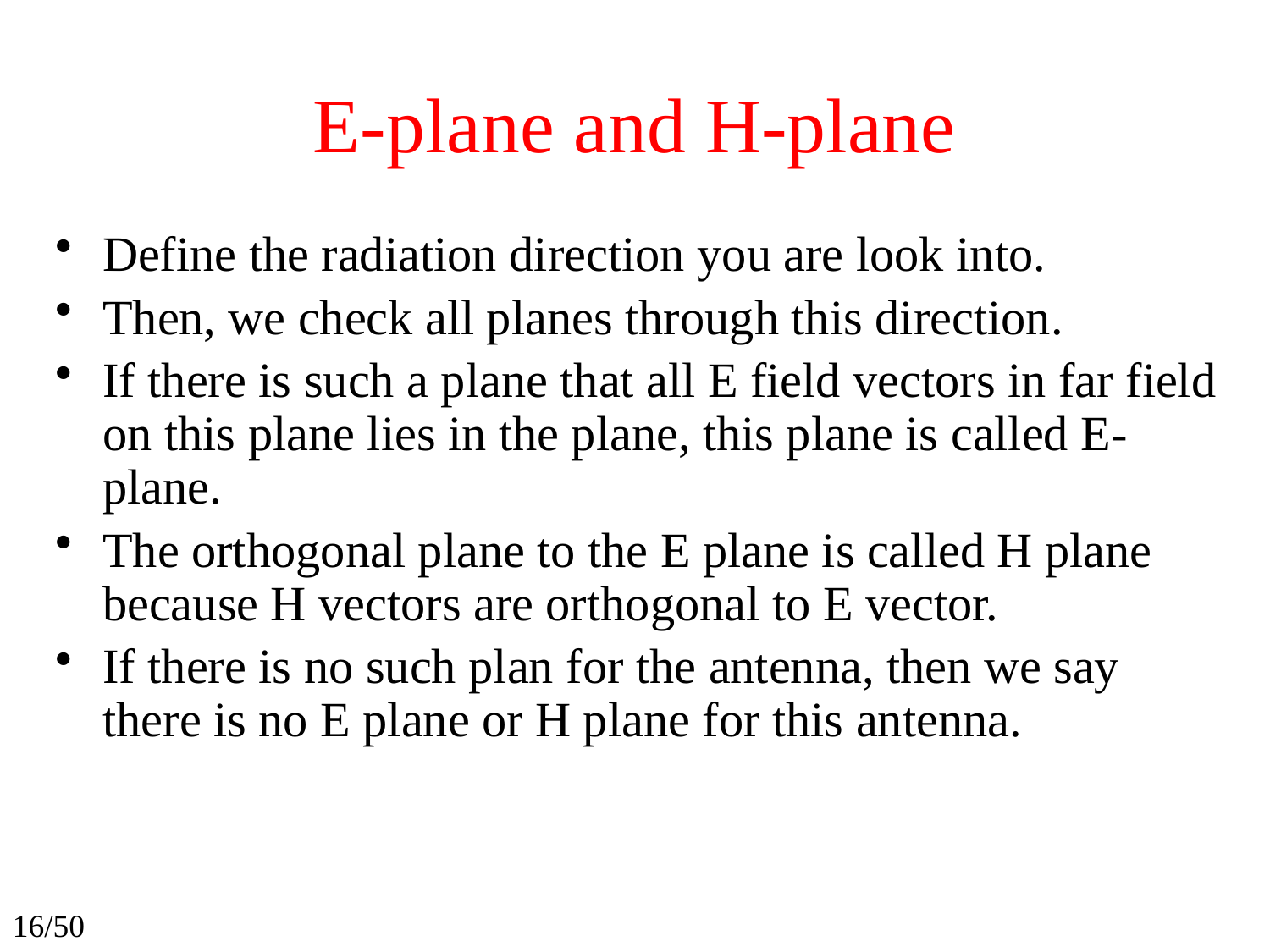

# E-plane and H-plane
Define the radiation direction you are look into.
Then, we check all planes through this direction.
If there is such a plane that all E field vectors in far field on this plane lies in the plane, this plane is called E-plane.
The orthogonal plane to the E plane is called H plane because H vectors are orthogonal to E vector.
If there is no such plan for the antenna, then we say there is no E plane or H plane for this antenna.